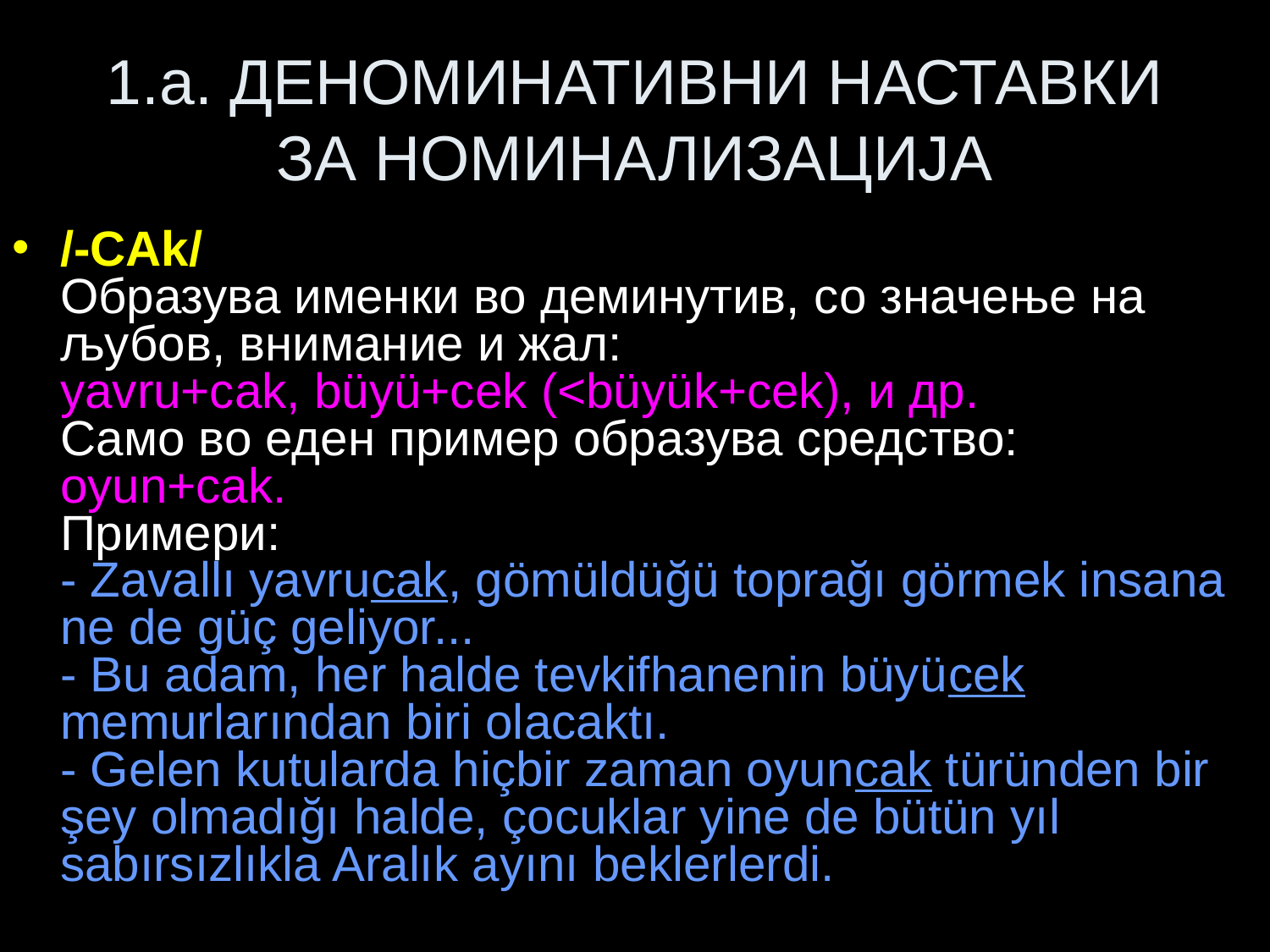

# 1.a. ДЕНОМИНАТИВНИ НАСТАВКИ ЗА НОМИНАЛИЗАЦИЈА
/-CAk/
Образува именки во деминутив, со значење на љубов, внимание и жал:
yavru+cak, büyü+cek (<büyük+cek), и др.
Само во еден пример образува средство:
oyun+cak.
Примери:
- Zavallı yavrucak, gömüldüğü toprağı görmek insana ne de güç geliyor...
- Bu adam, her halde tevkifhanenin büyücek memurlarından biri olacaktı.
- Gelen kutularda hiçbir zaman oyuncak türünden bir şey olmadığı halde, çocuklar yine de bütün yıl sabırsızlıkla Aralık ayını beklerlerdi.